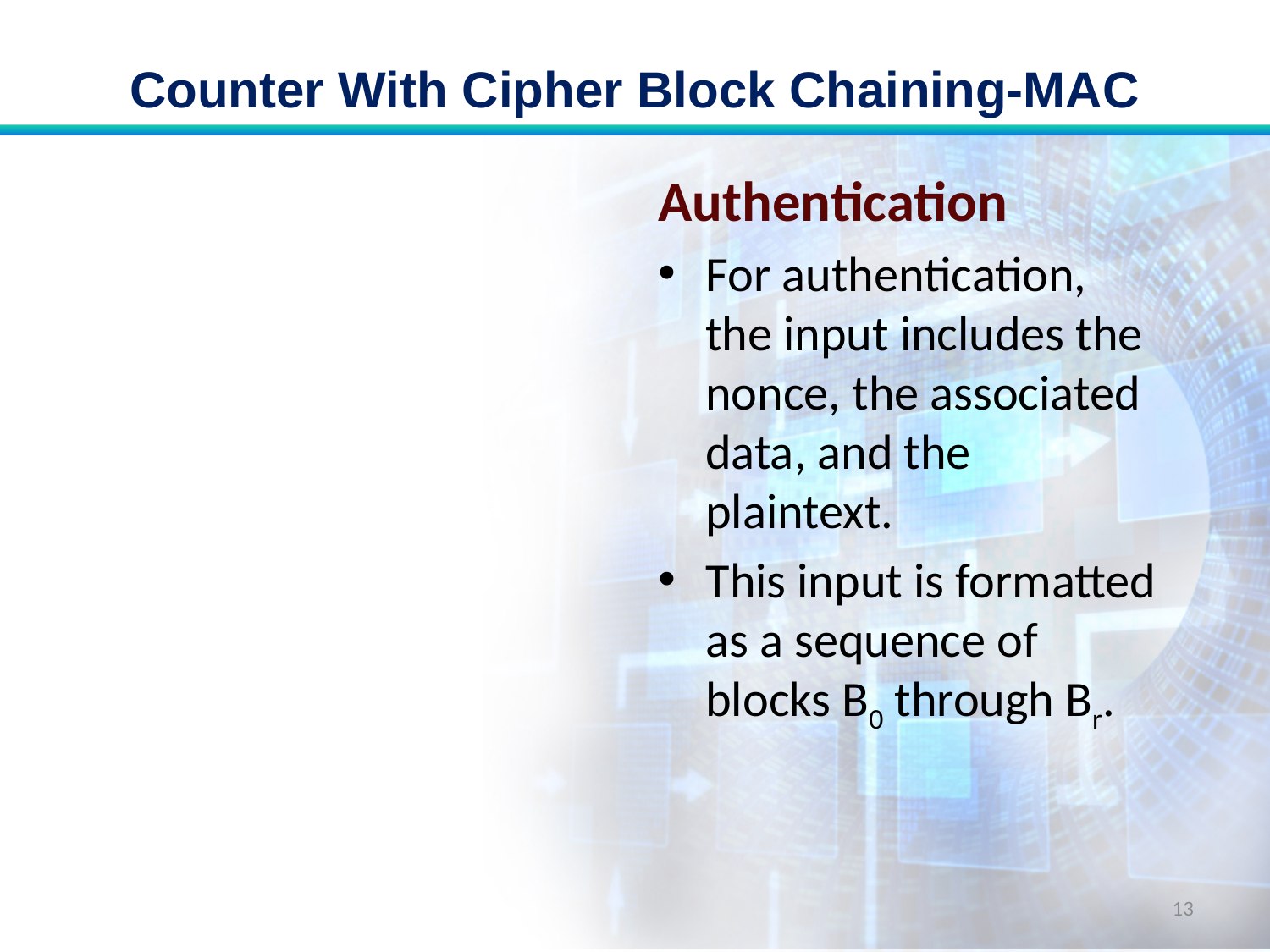

# Counter With Cipher Block Chaining-MAC
Authentication
For authentication, the input includes the nonce, the associated data, and the plaintext.
This input is formatted as a sequence of blocks B0 through Br.

13